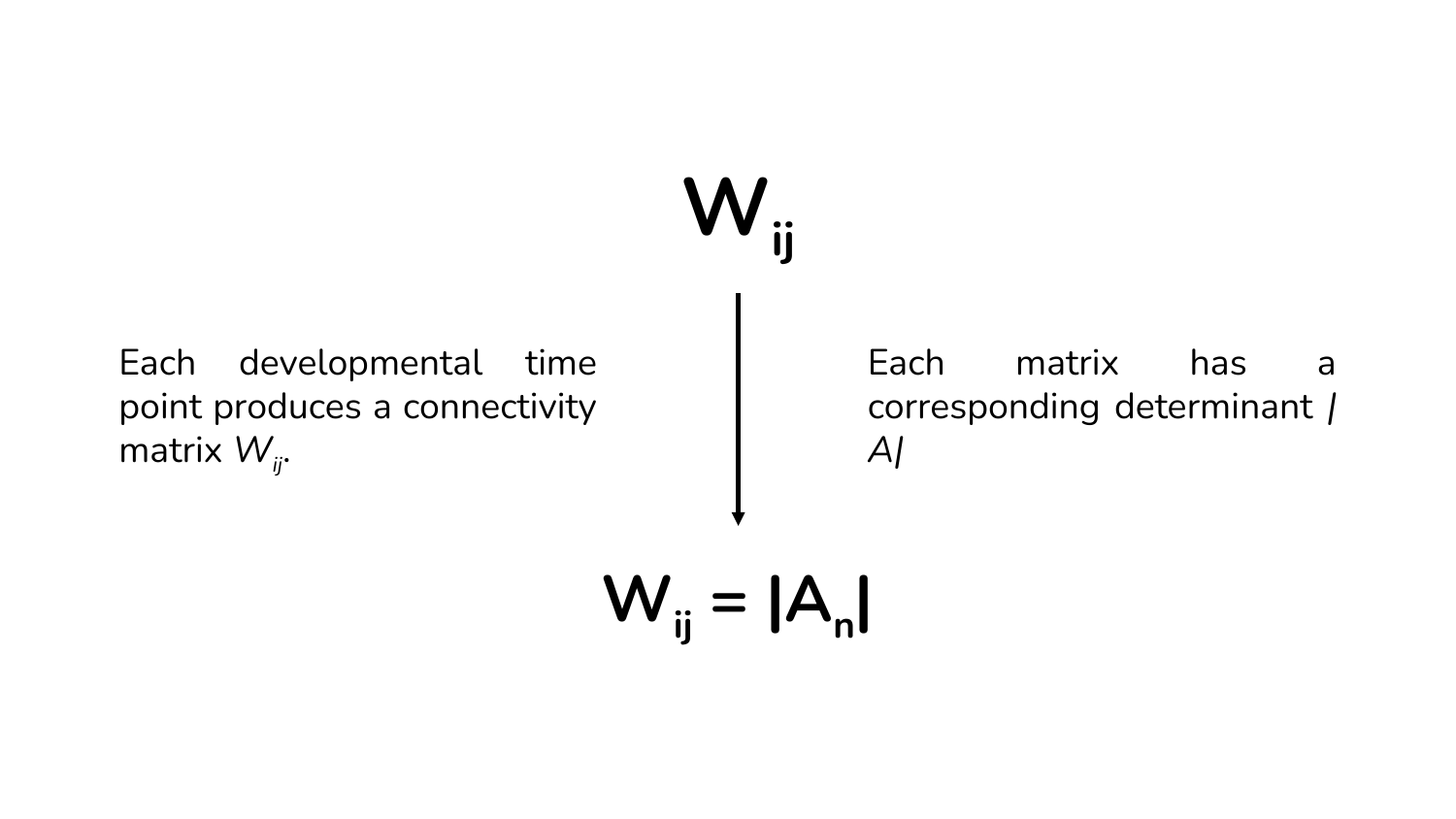

Wij
Each developmental time point produces a connectivity matrix Wij.
Each matrix has a corresponding determinant |A|
Wij = |An|